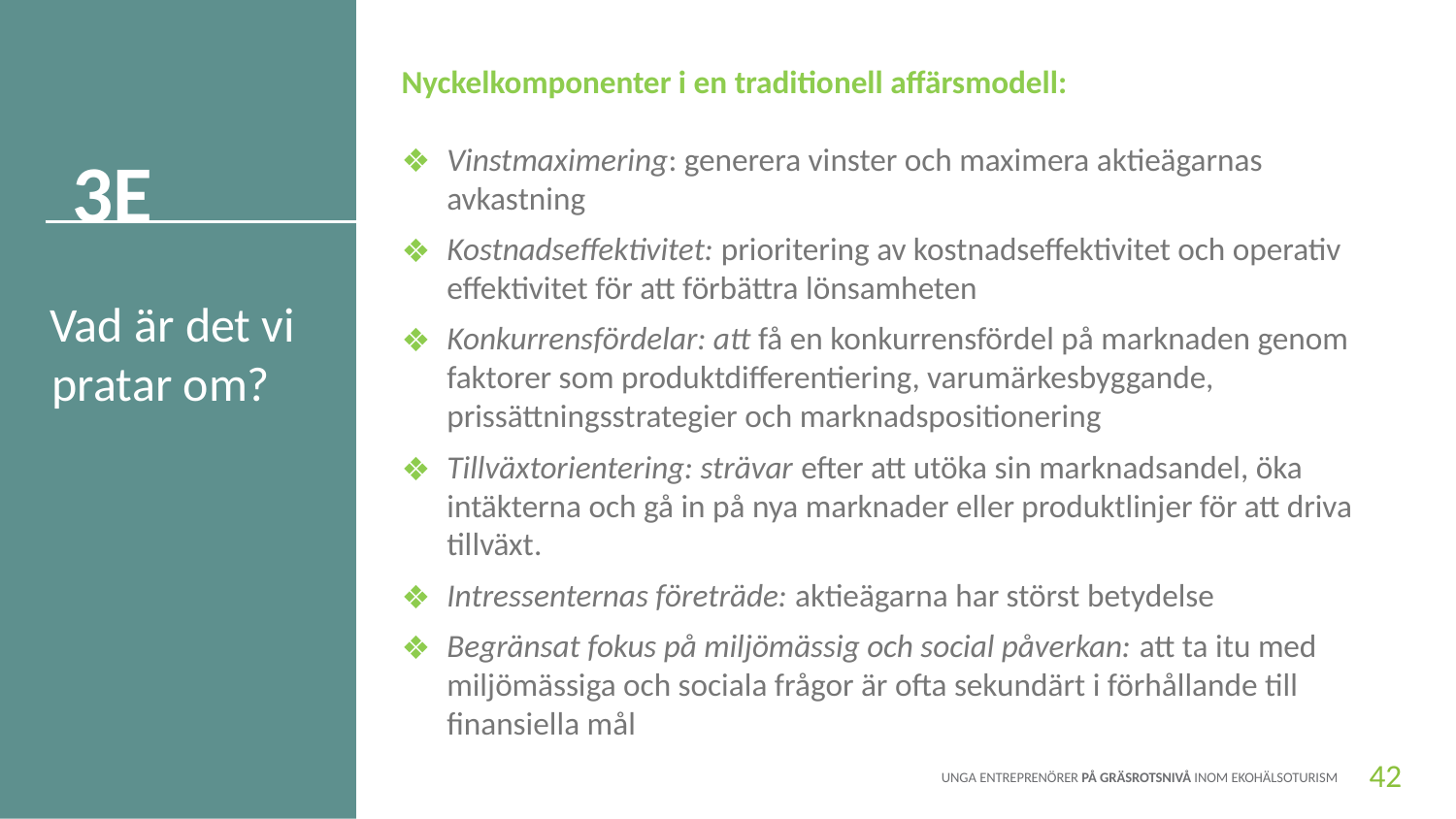

Nyckelkomponenter i en traditionell affärsmodell:

Vinstmaximering: generera vinster och maximera aktieägarnas avkastning
Kostnadseffektivitet: prioritering av kostnadseffektivitet och operativ effektivitet för att förbättra lönsamheten
Konkurrensfördelar: att få en konkurrensfördel på marknaden genom faktorer som produktdifferentiering, varumärkesbyggande, prissättningsstrategier och marknadspositionering
Tillväxtorientering: strävar efter att utöka sin marknadsandel, öka intäkterna och gå in på nya marknader eller produktlinjer för att driva tillväxt.
Intressenternas företräde: aktieägarna har störst betydelse
Begränsat fokus på miljömässig och social påverkan: att ta itu med miljömässiga och sociala frågor är ofta sekundärt i förhållande till finansiella mål
3E
3E
Vad är det vi pratar om?

42